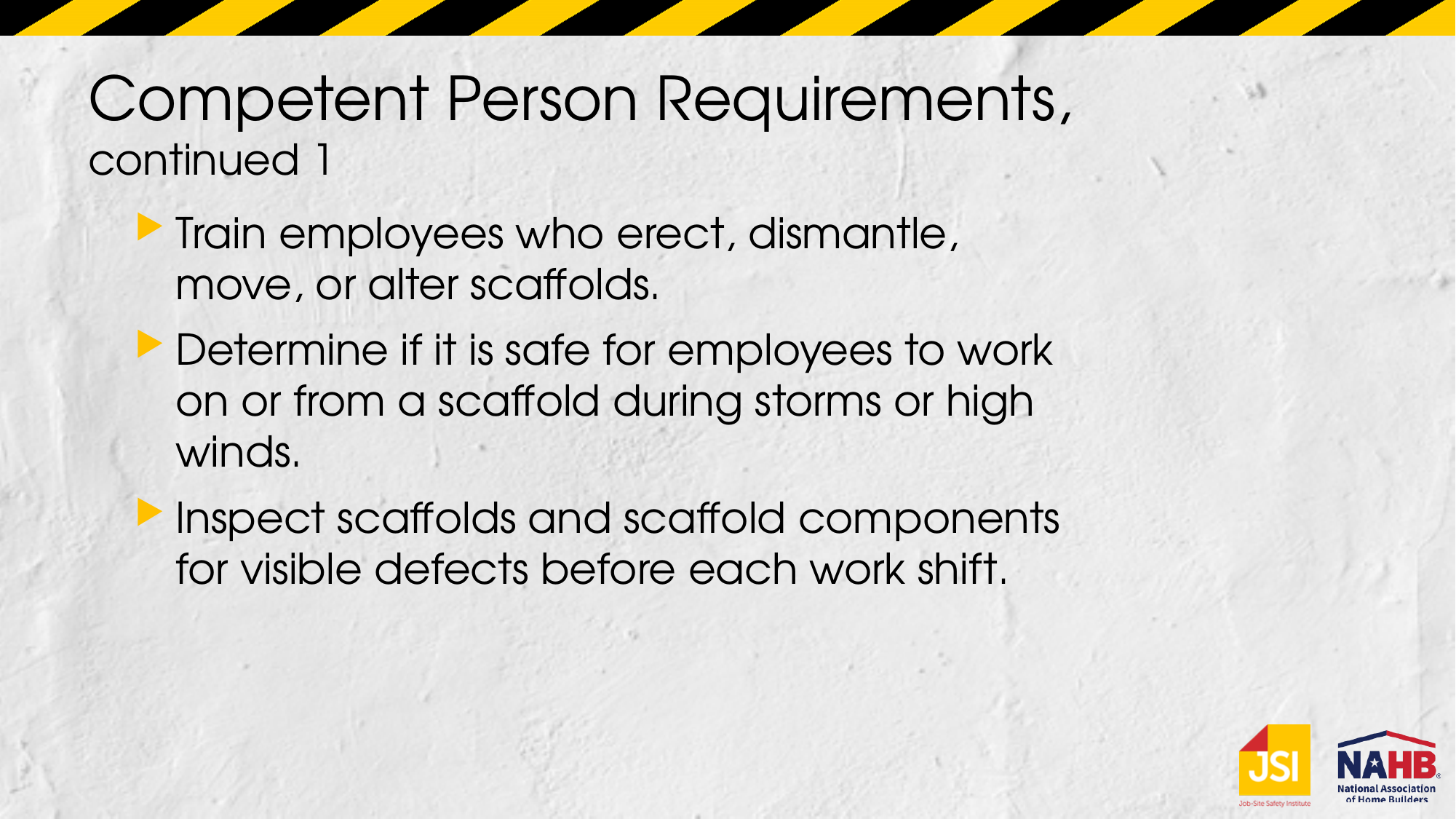

# Competent Person Requirements, continued 1
Train employees who erect, dismantle, move, or alter scaffolds.
Determine if it is safe for employees to work on or from a scaffold during storms or high winds.
Inspect scaffolds and scaffold components for visible defects before each work shift.